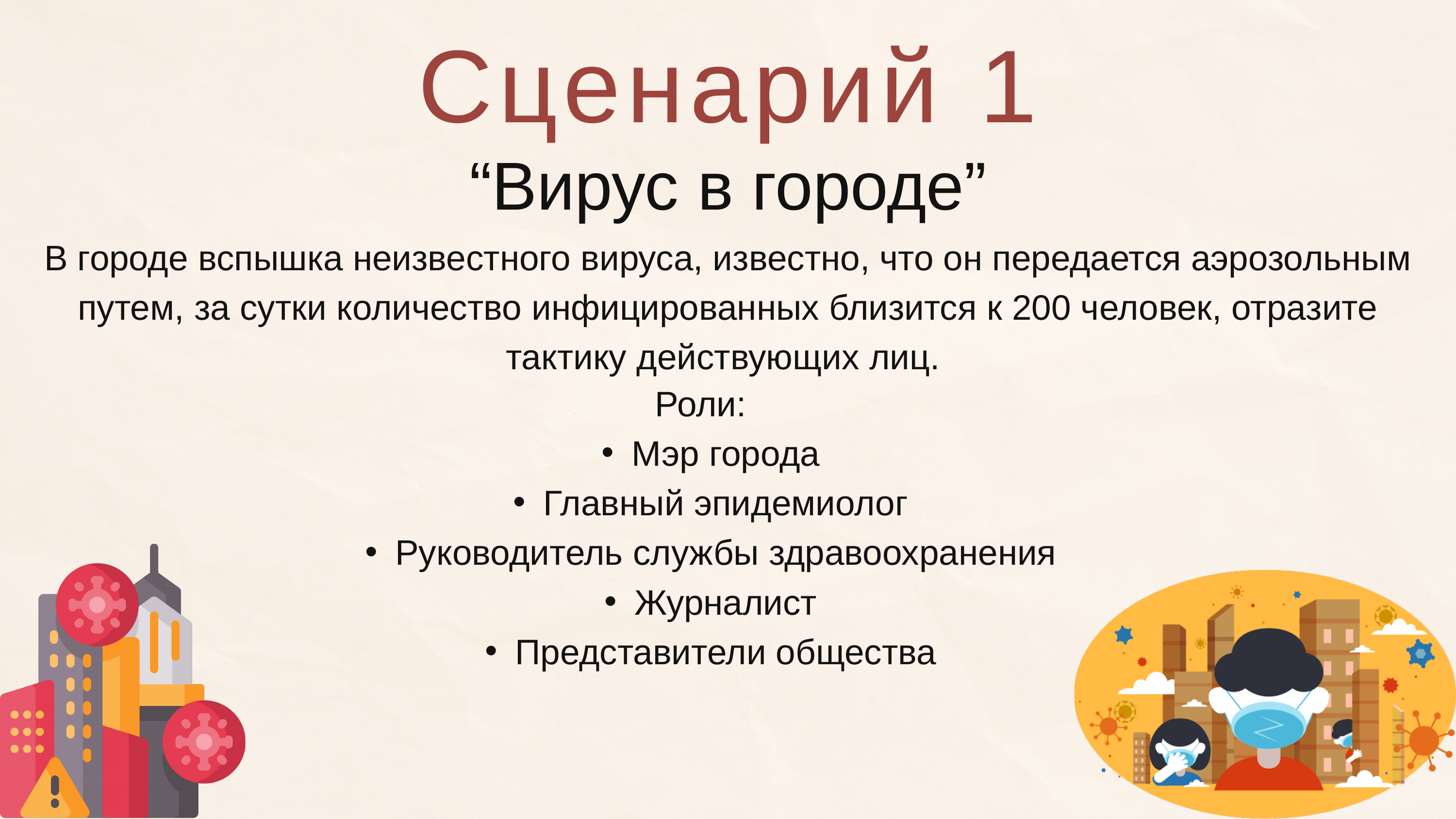

Сценарий 1
“Вирус в городе”
В городе вспышка неизвестного вируса, известно, что он передается аэрозольным путем, за сутки количество инфицированных близится к 200 человек, отразите тактику действующих лиц.
Роли:
Мэр города
Главный эпидемиолог
Руководитель службы здравоохранения
Журналист
Представители общества